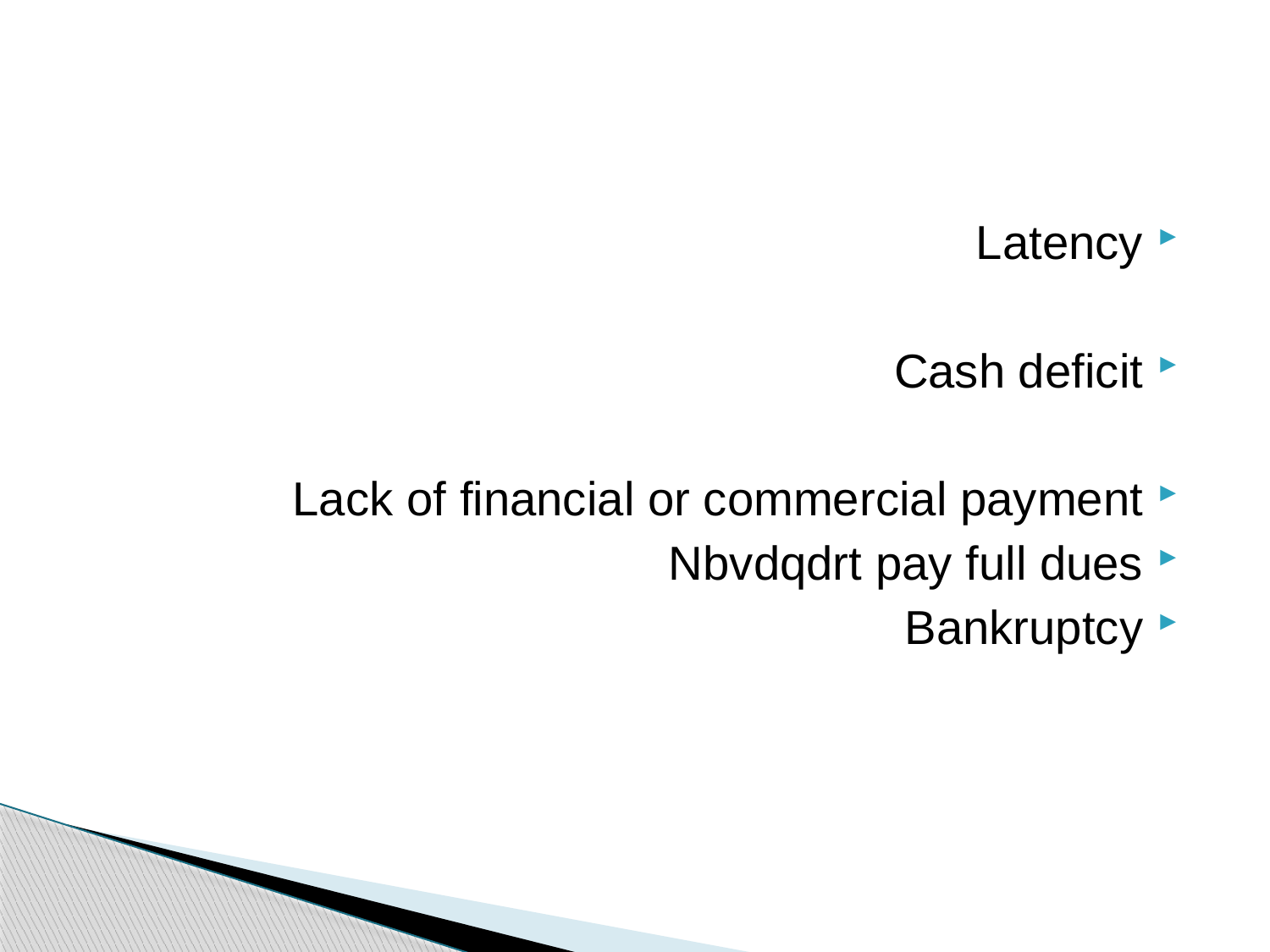

#
Latency

Cash deficit

Lack of financial or commercial payment
Nbvdqdrt pay full dues
Bankruptcy